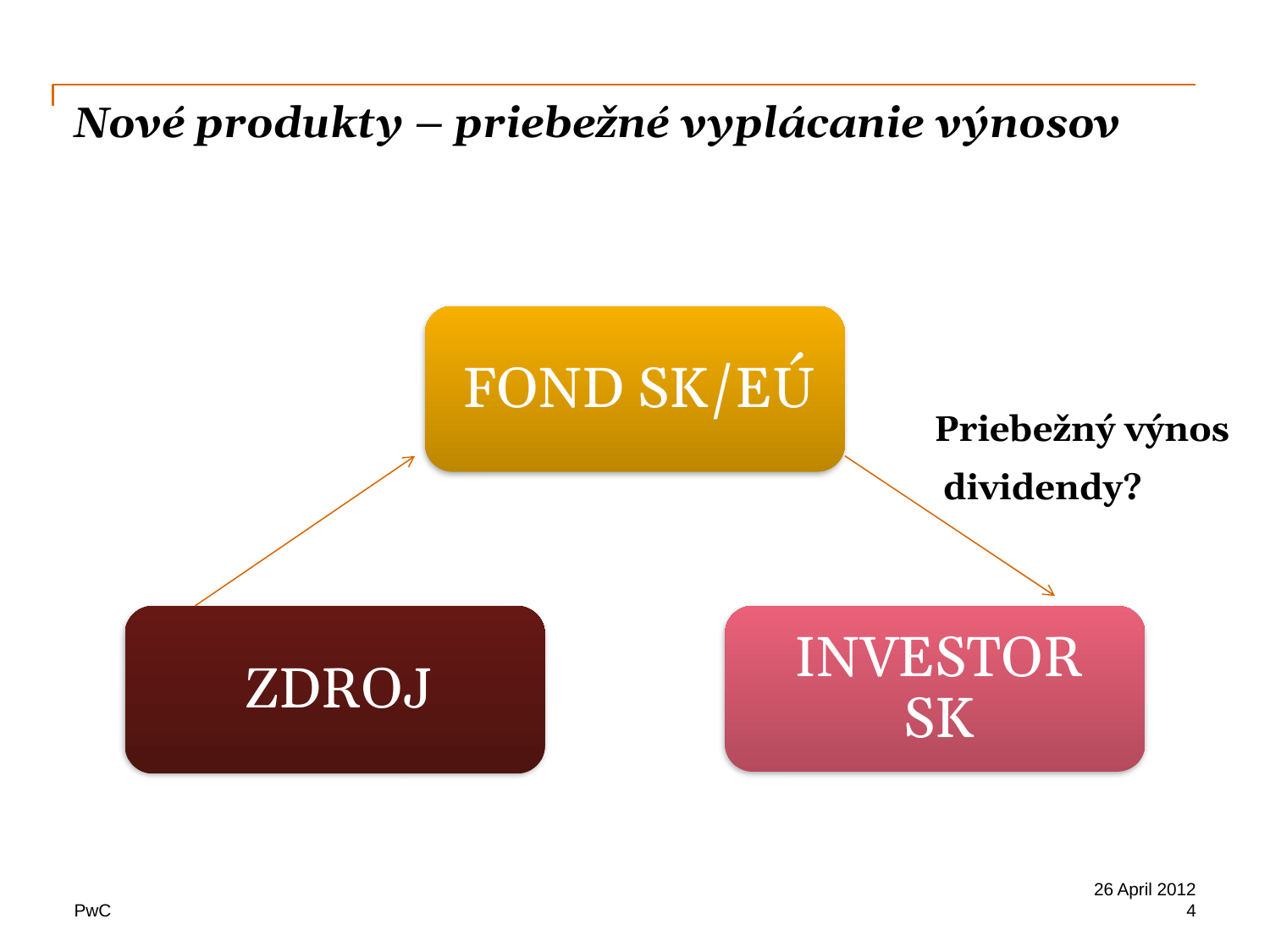

# Nové produkty – priebežné vyplácanie výnosov
FOND SK/EÚ
ZDROJ
INVESTOR SK
Priebežný výnos
 dividendy?

26 April 2012
4